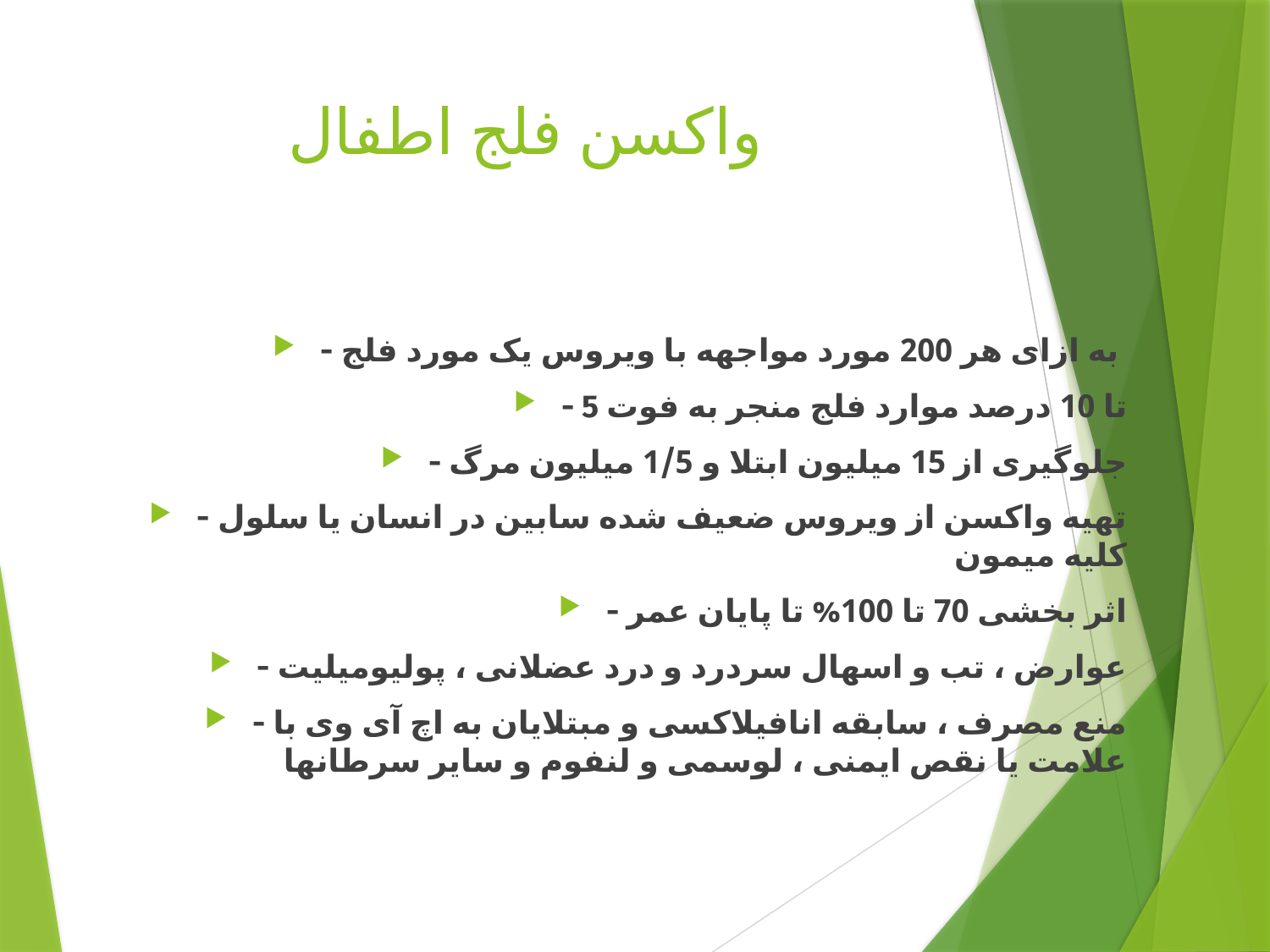

# واکسن فلج اطفال
- به ازای هر 200 مورد مواجهه با ویروس یک مورد فلج
- 5 تا 10 درصد موارد فلج منجر به فوت
- جلوگیری از 15 میلیون ابتلا و 1/5 میلیون مرگ
- تهیه واکسن از ویروس ضعیف شده سابین در انسان یا سلول کلیه میمون
- اثر بخشی 70 تا 100% تا پایان عمر
- عوارض ، تب و اسهال سردرد و درد عضلانی ، پولیومیلیت
- منع مصرف ، سابقه انافیلاکسی و مبتلایان به اچ آی وی با علامت یا نقص ایمنی ، لوسمی و لنفوم و سایر سرطانها